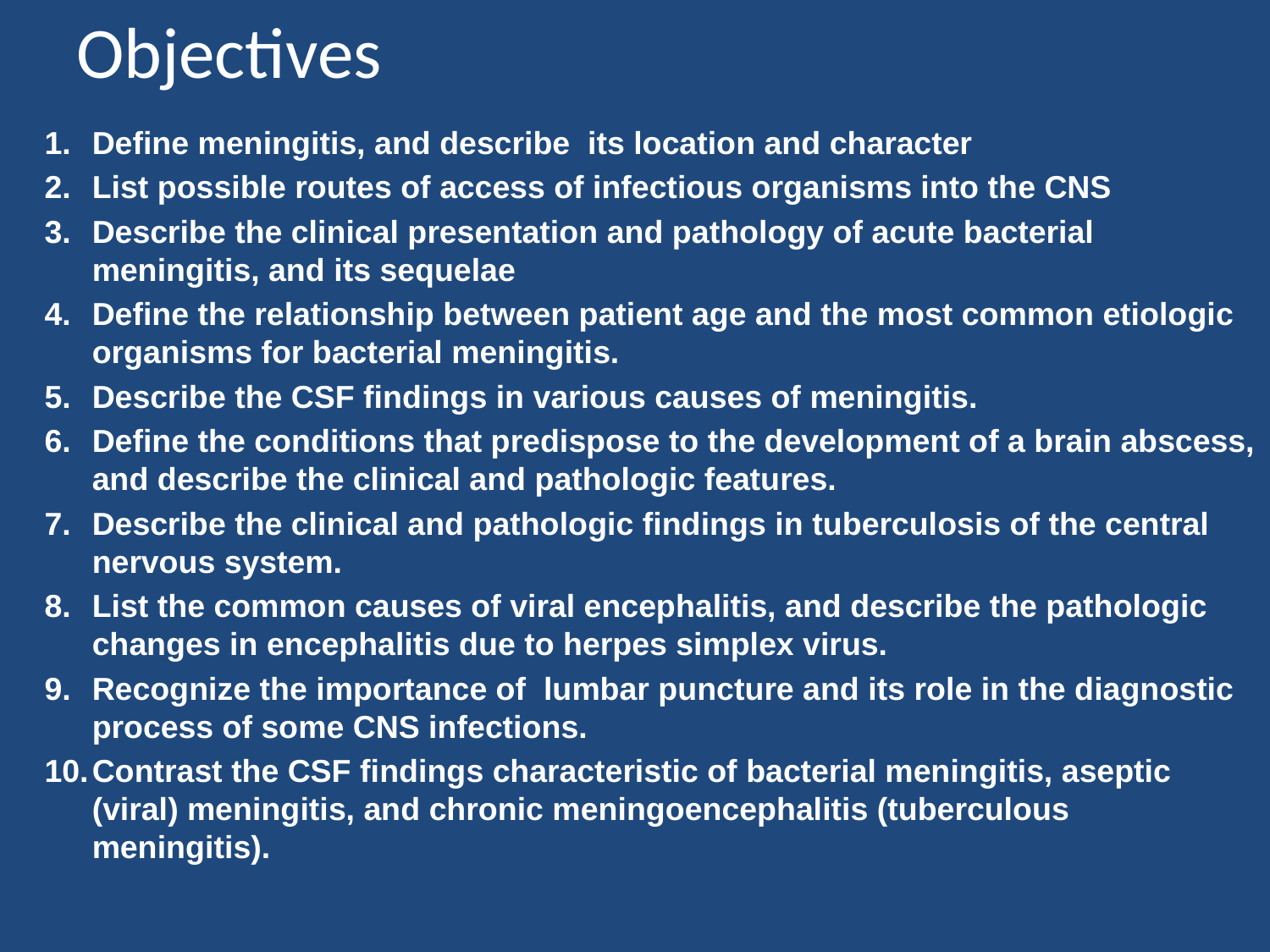

# Objectives
Define meningitis, and describe  its location and character
List possible routes of access of infectious organisms into the CNS
Describe the clinical presentation and pathology of acute bacterial meningitis, and its sequelae
Define the relationship between patient age and the most common etiologic organisms for bacterial meningitis.
Describe the CSF findings in various causes of meningitis.
Define the conditions that predispose to the development of a brain abscess, and describe the clinical and pathologic features.
Describe the clinical and pathologic findings in tuberculosis of the central nervous system.
List the common causes of viral encephalitis, and describe the pathologic changes in encephalitis due to herpes simplex virus.
Recognize the importance of  lumbar puncture and its role in the diagnostic process of some CNS infections.
Contrast the CSF findings characteristic of bacterial meningitis, aseptic (viral) meningitis, and chronic meningoencephalitis (tuberculous meningitis).